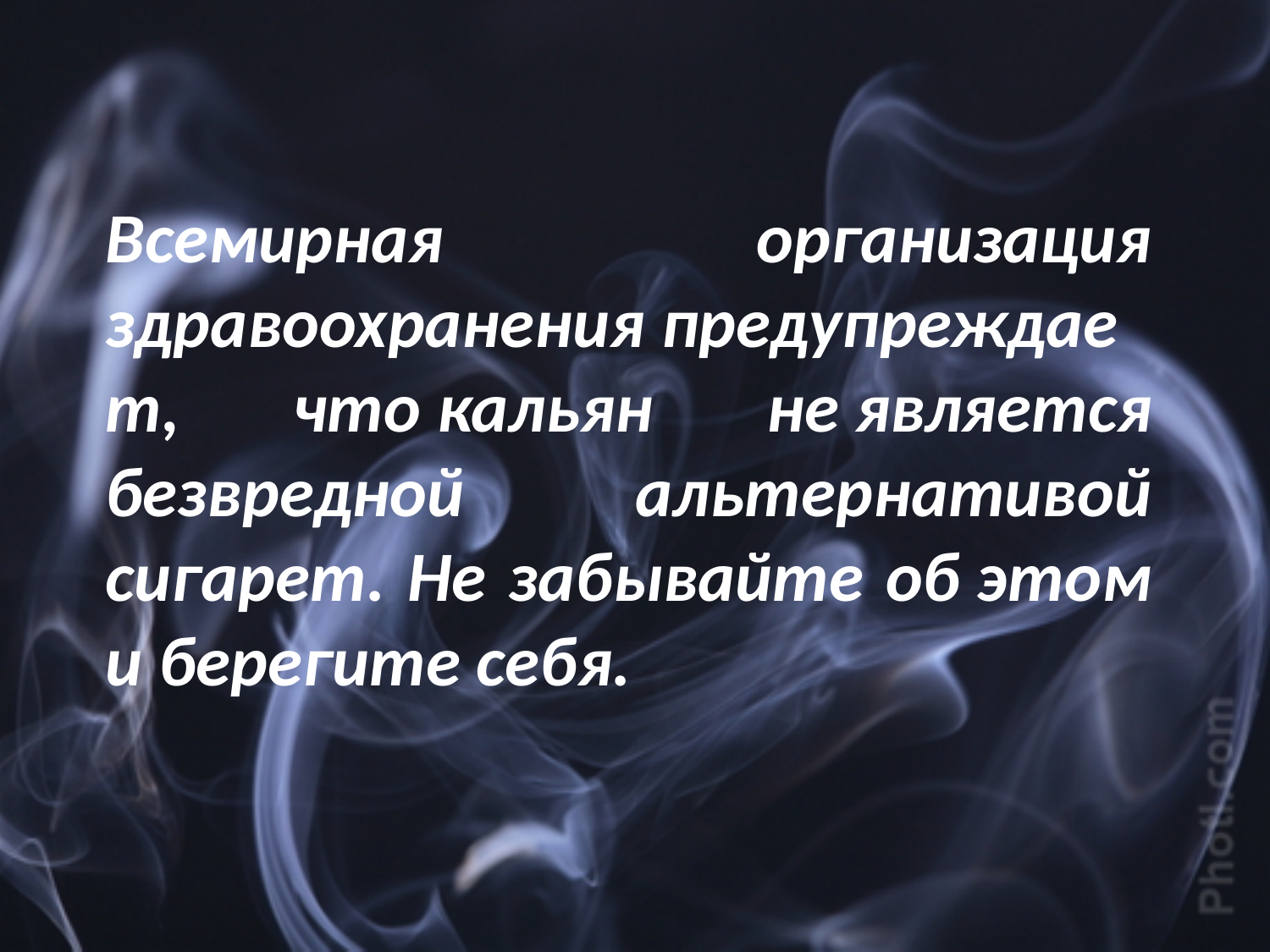

Всемирная организация здравоохранения предупреждает, что кальян не является безвредной альтернативой сигарет. Не забывайте об этом и берегите себя.